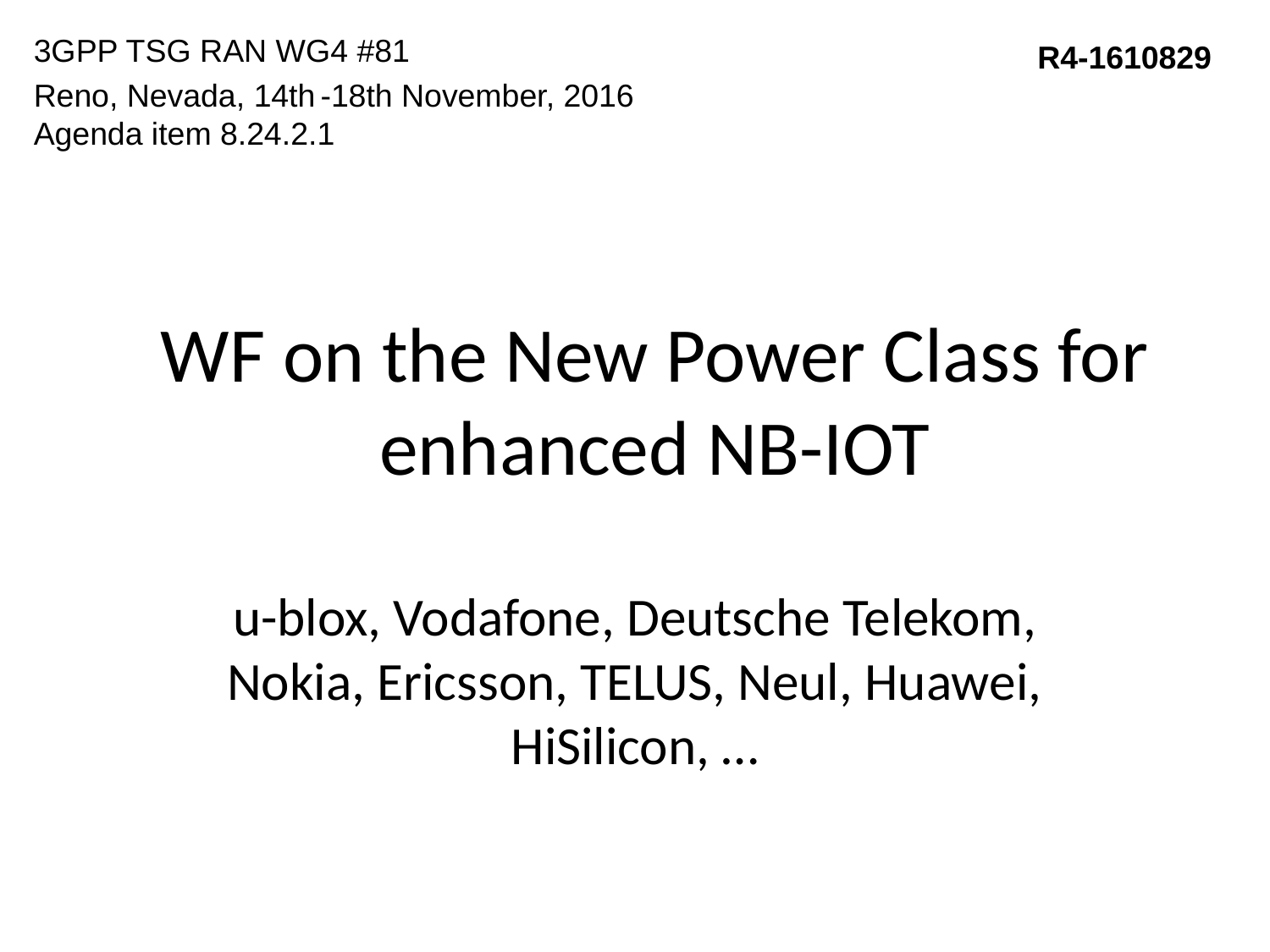

3GPP TSG RAN WG4 #81
Reno, Nevada, 14th -18th November, 2016
Agenda item 8.24.2.1
R4-1610829
# WF on the New Power Class for enhanced NB-IOT
u-blox, Vodafone, Deutsche Telekom, Nokia, Ericsson, TELUS, Neul, Huawei, HiSilicon, …